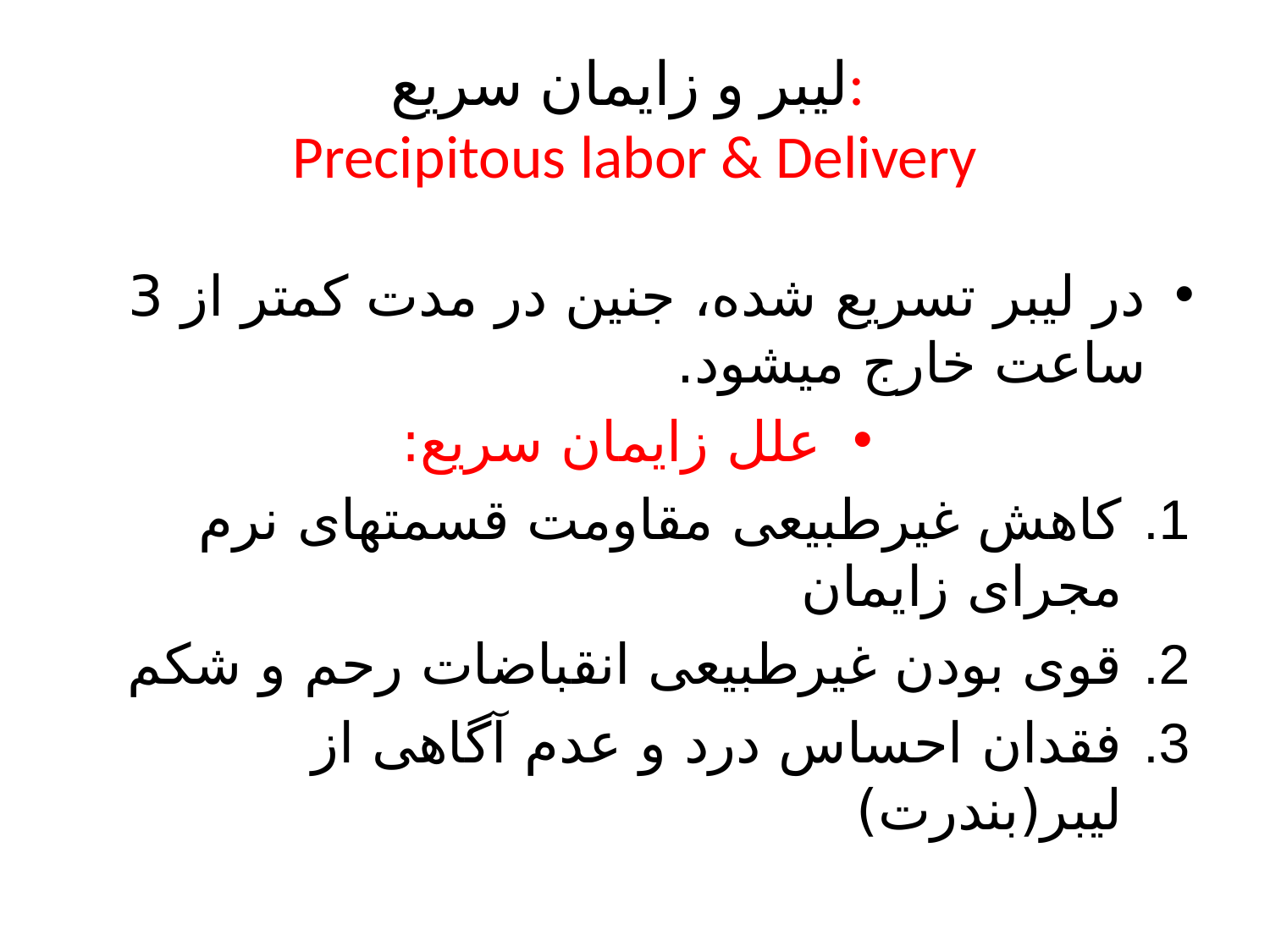

# لیبر و زایمان سریع: Precipitous labor & Delivery
در لیبر تسریع شده، جنین در مدت کمتر از 3 ساعت خارج میشود.
علل زایمان سریع:
کاهش غیرطبیعی مقاومت قسمتهای نرم مجرای زایمان
قوی بودن غیرطبیعی انقباضات رحم و شکم
فقدان احساس درد و عدم آگاهی از لیبر(بندرت)